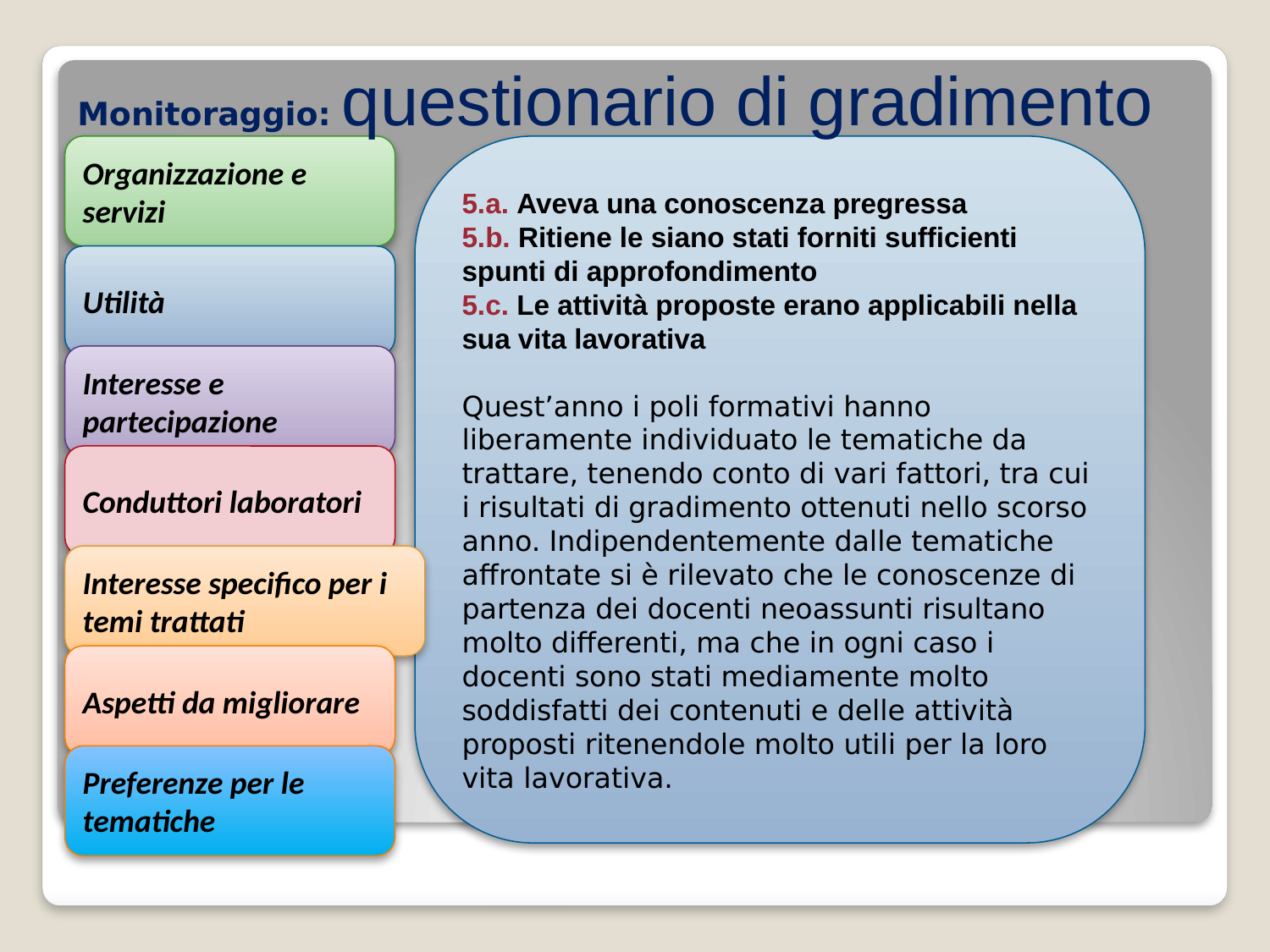

Monitoraggio: questionario di gradimento
Organizzazione e servizi
5.a. Aveva una conoscenza pregressa
5.b. Ritiene le siano stati forniti sufficienti spunti di approfondimento
5.c. Le attività proposte erano applicabili nella sua vita lavorativa

Quest’anno i poli formativi hanno liberamente individuato le tematiche da trattare, tenendo conto di vari fattori, tra cui i risultati di gradimento ottenuti nello scorso anno. Indipendentemente dalle tematiche affrontate si è rilevato che le conoscenze di partenza dei docenti neoassunti risultano molto differenti, ma che in ogni caso i docenti sono stati mediamente molto soddisfatti dei contenuti e delle attività proposti ritenendole molto utili per la loro vita lavorativa.
Utilità
Interesse e partecipazione
Conduttori laboratori
Interesse specifico per i temi trattati
Aspetti da migliorare
Preferenze per le tematiche